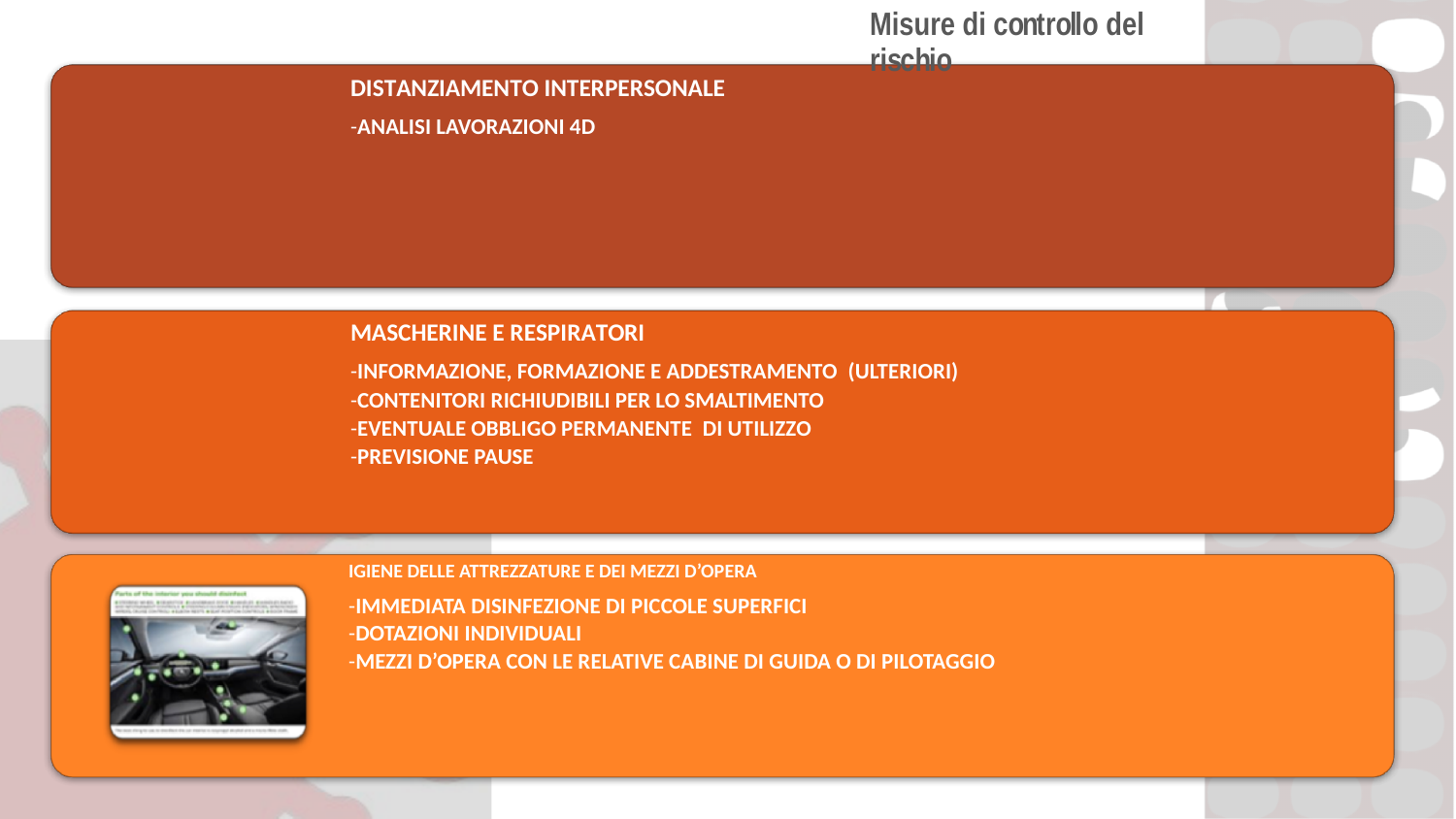

Misure di controllo del rischio

DISTANZIAMENTO INTERPERSONALE
-ANALISI LAVORAZIONI 4D

MASCHERINE E RESPIRATORI
-INFORMAZIONE, FORMAZIONE E ADDESTRAMENTO (ULTERIORI)
-CONTENITORI RICHIUDIBILI PER LO SMALTIMENTO
-EVENTUALE OBBLIGO PERMANENTE DI UTILIZZO
-PREVISIONE PAUSE

IGIENE DELLE ATTREZZATURE E DEI MEZZI D’OPERA
-IMMEDIATA DISINFEZIONE DI PICCOLE SUPERFICI
-DOTAZIONI INDIVIDUALI
-MEZZI D’OPERA CON LE RELATIVE CABINE DI GUIDA O DI PILOTAGGIO